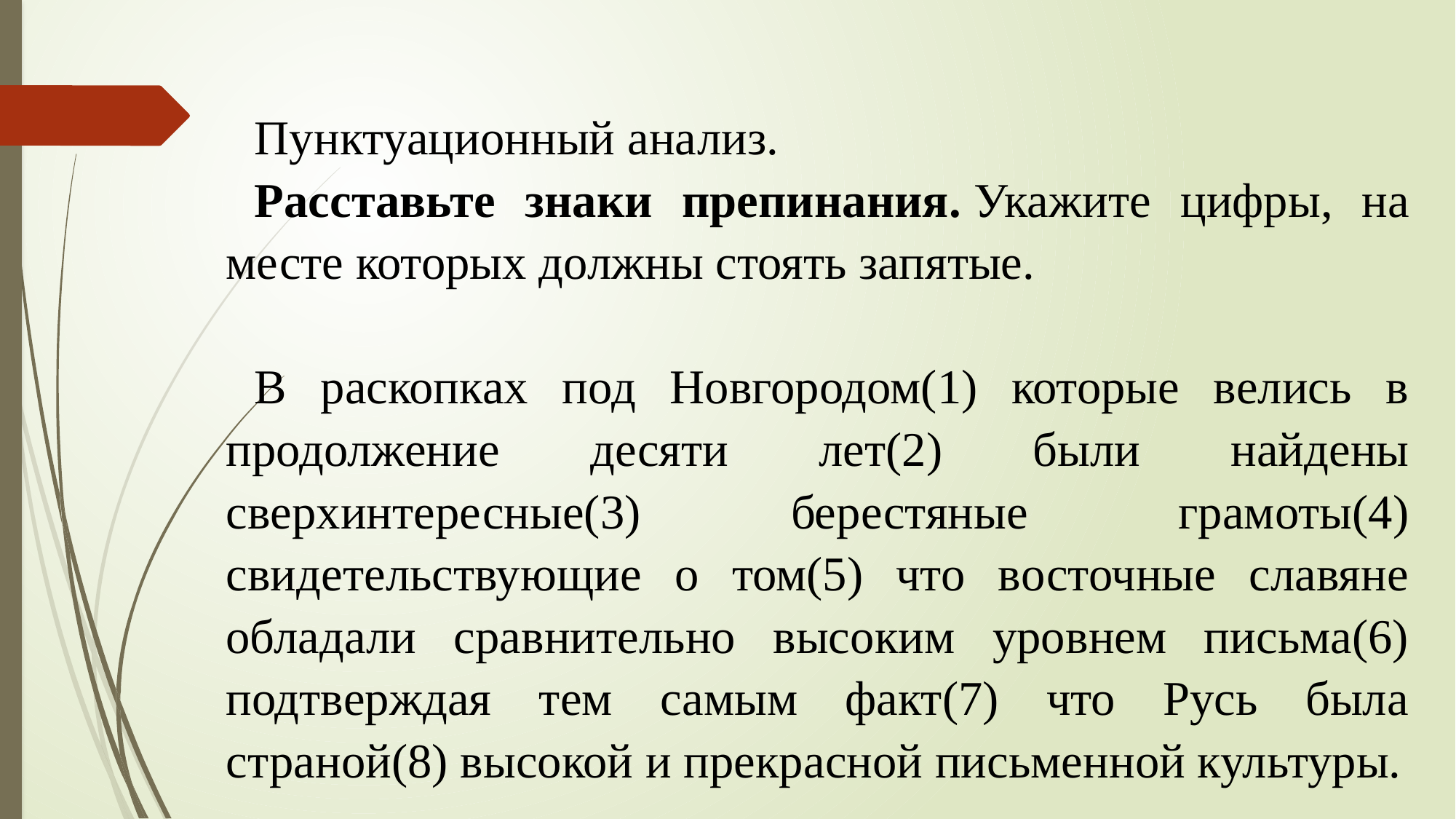

Пунктуационный анализ.
Расставьте знаки препинания. Укажите цифры, на месте которых должны стоять запятые.

В раскопках под Новгородом(1) которые велись в продолжение десяти лет(2) были найдены сверхинтересные(3) берестяные грамоты(4) свидетельствующие о том(5) что восточные славяне обладали сравнительно высоким уровнем письма(6) подтверждая тем самым факт(7) что Русь была страной(8) высокой и прекрасной письменной культуры.